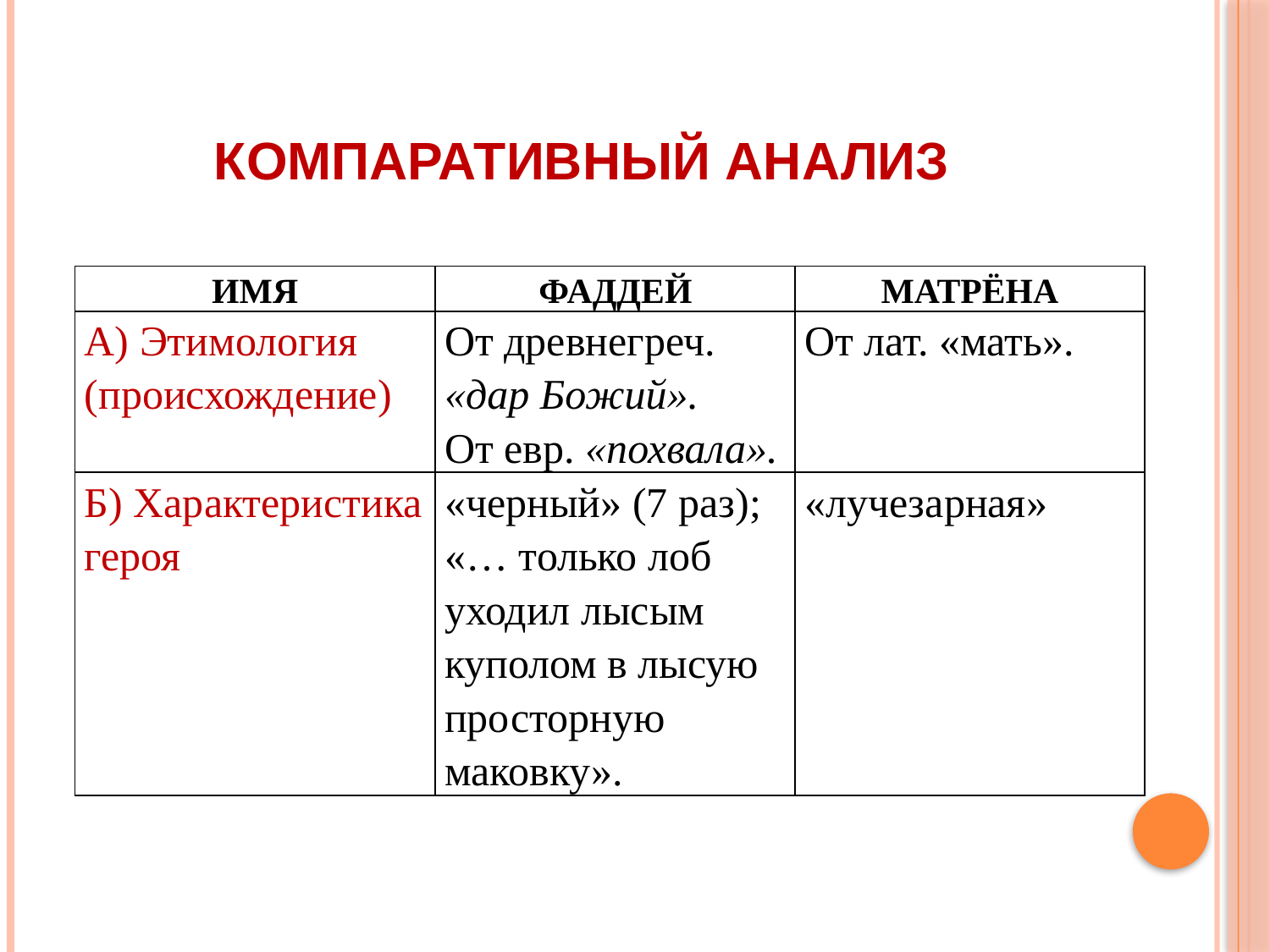

# Компаративный анализ
| ИМЯ | ФАДДЕЙ | МАТРЁНА |
| --- | --- | --- |
| А) Этимология (происхождение) | От древнегреч. «дар Божий». От евр. «похвала». | От лат. «мать». |
| Б) Характеристика героя | «черный» (7 раз); «… только лоб уходил лысым куполом в лысую просторную маковку». | «лучезарная» |